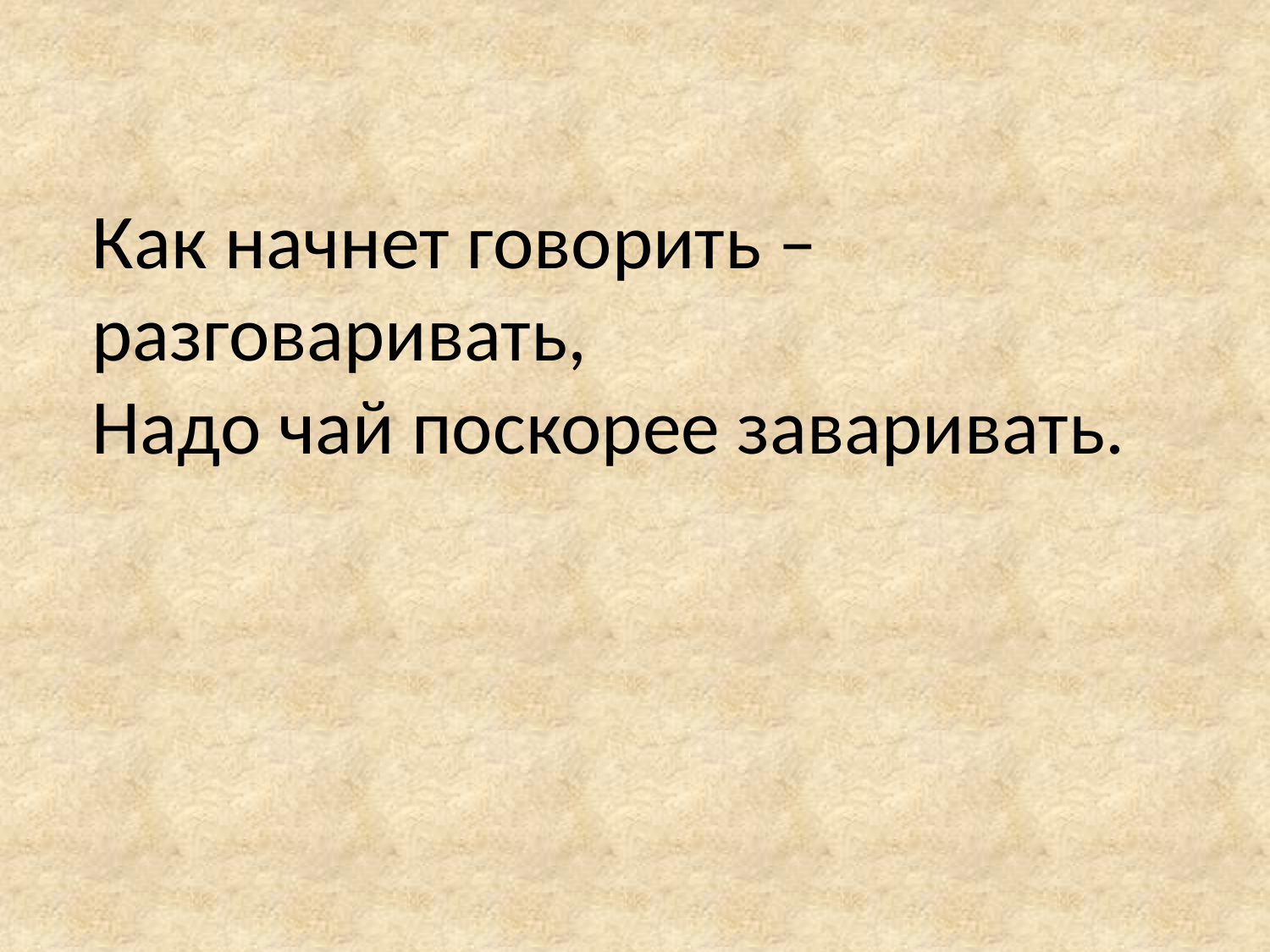

# Как начнет говорить – разговаривать, Надо чай поскорее заваривать.